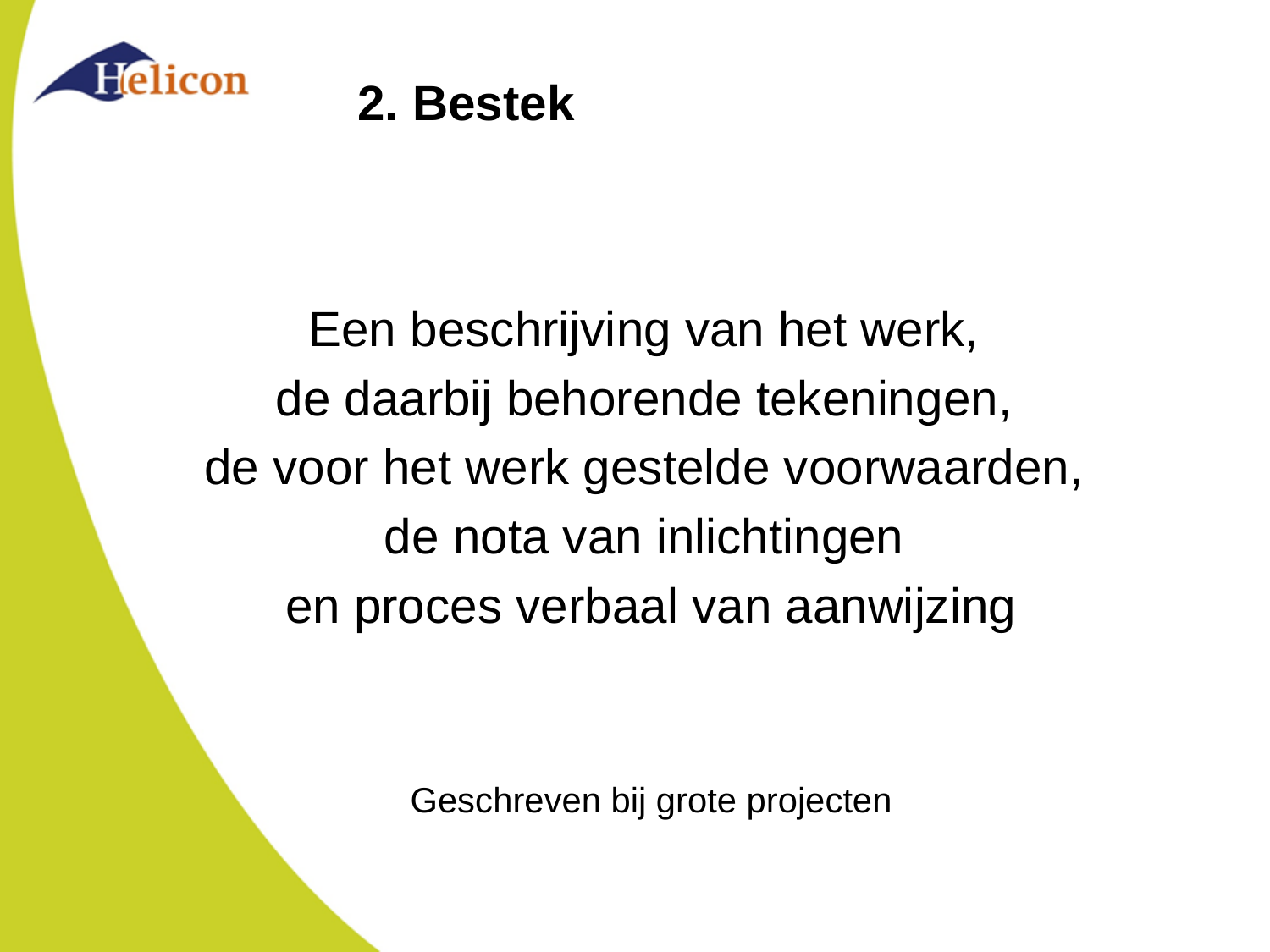

# 2. Bestek

Een beschrijving van het werk,
de daarbij behorende tekeningen,
de voor het werk gestelde voorwaarden,
de nota van inlichtingen
en proces verbaal van aanwijzing

Geschreven bij grote projecten